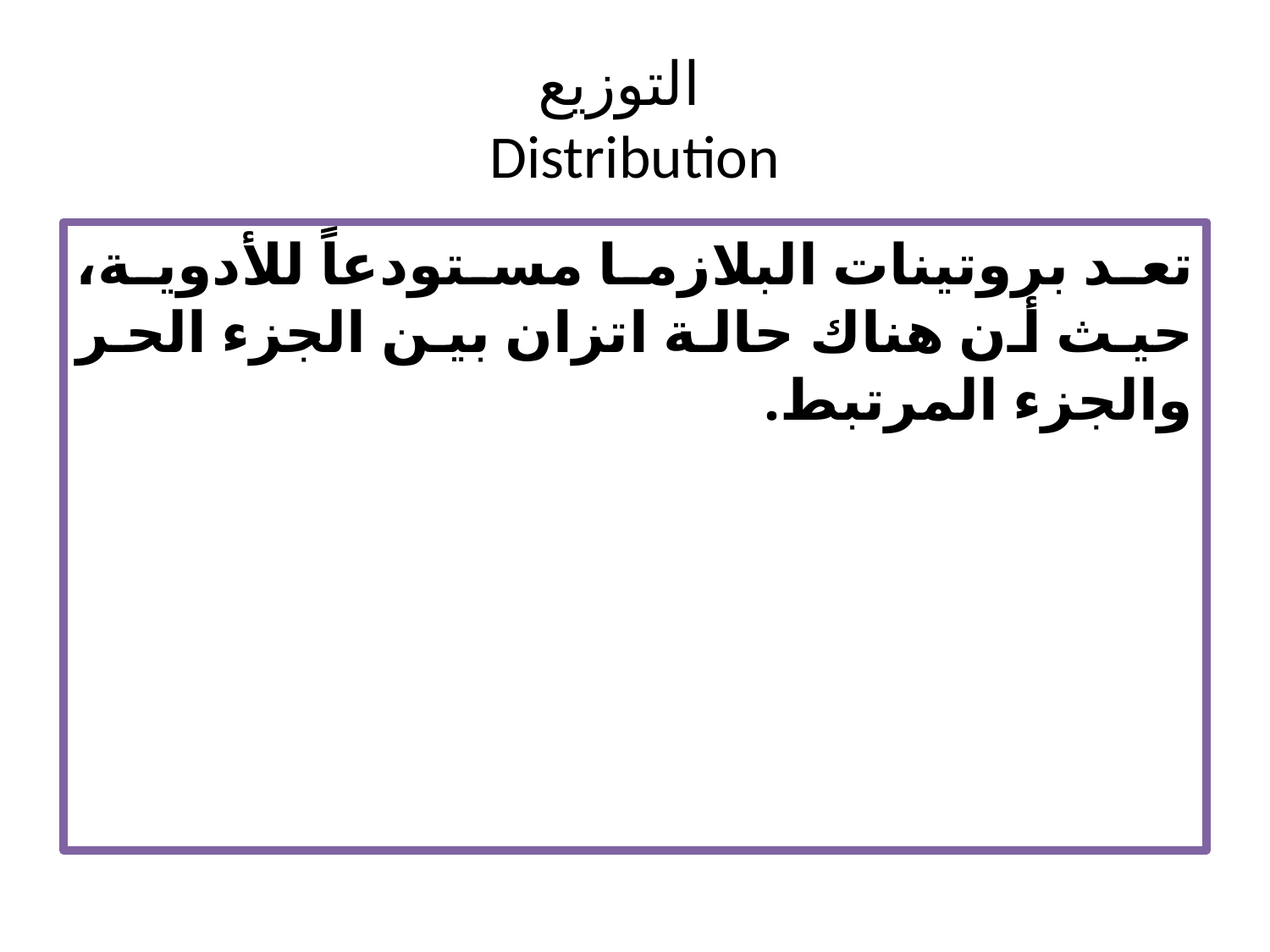

# التوزيع Distribution
تعد بروتينات البلازما مستودعاً للأدوية، حيث أن هناك حالة اتزان بين الجزء الحر والجزء المرتبط.